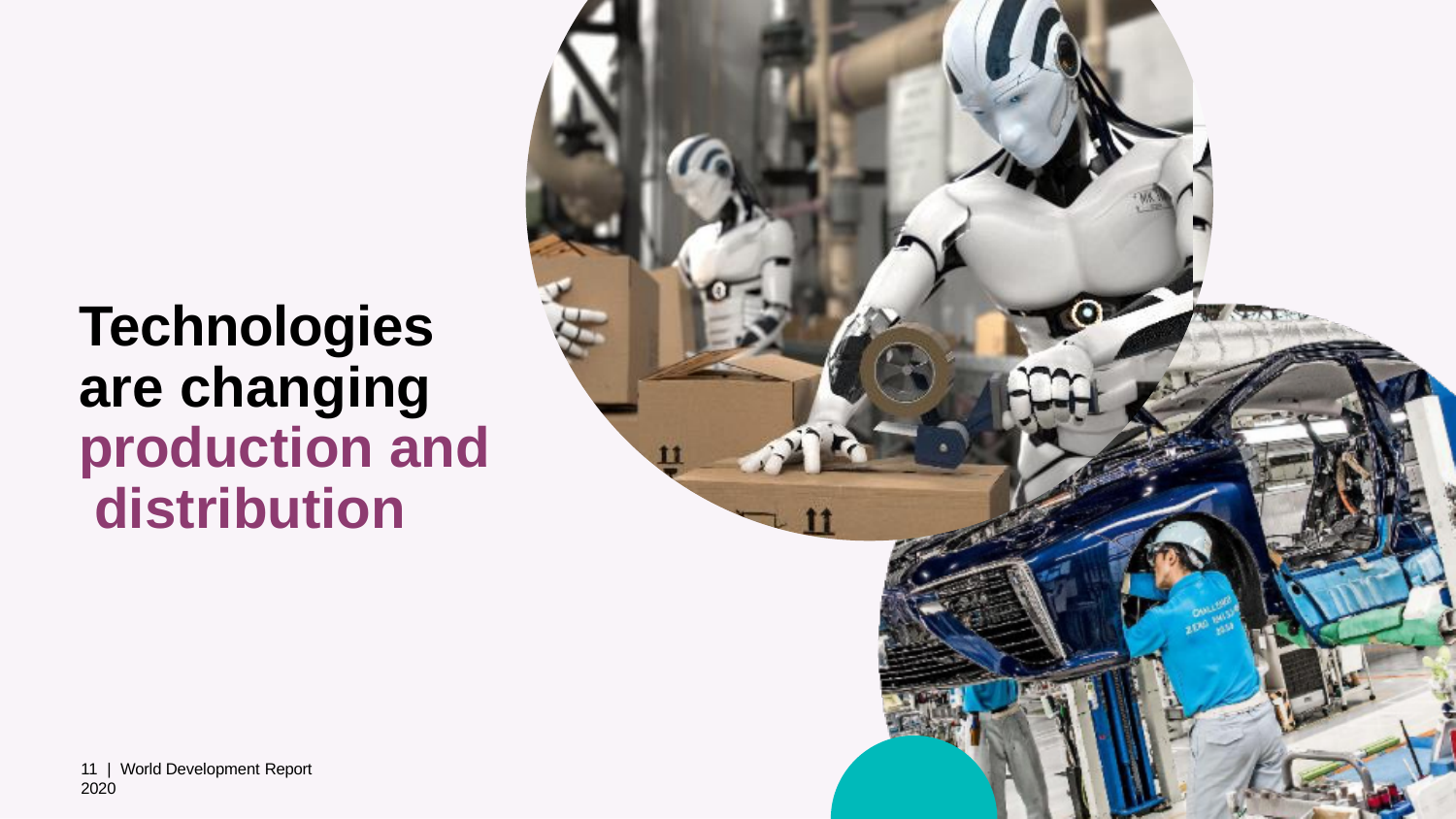

# Technologies  are changing production and  distribution

11  |  World Development Report 2020